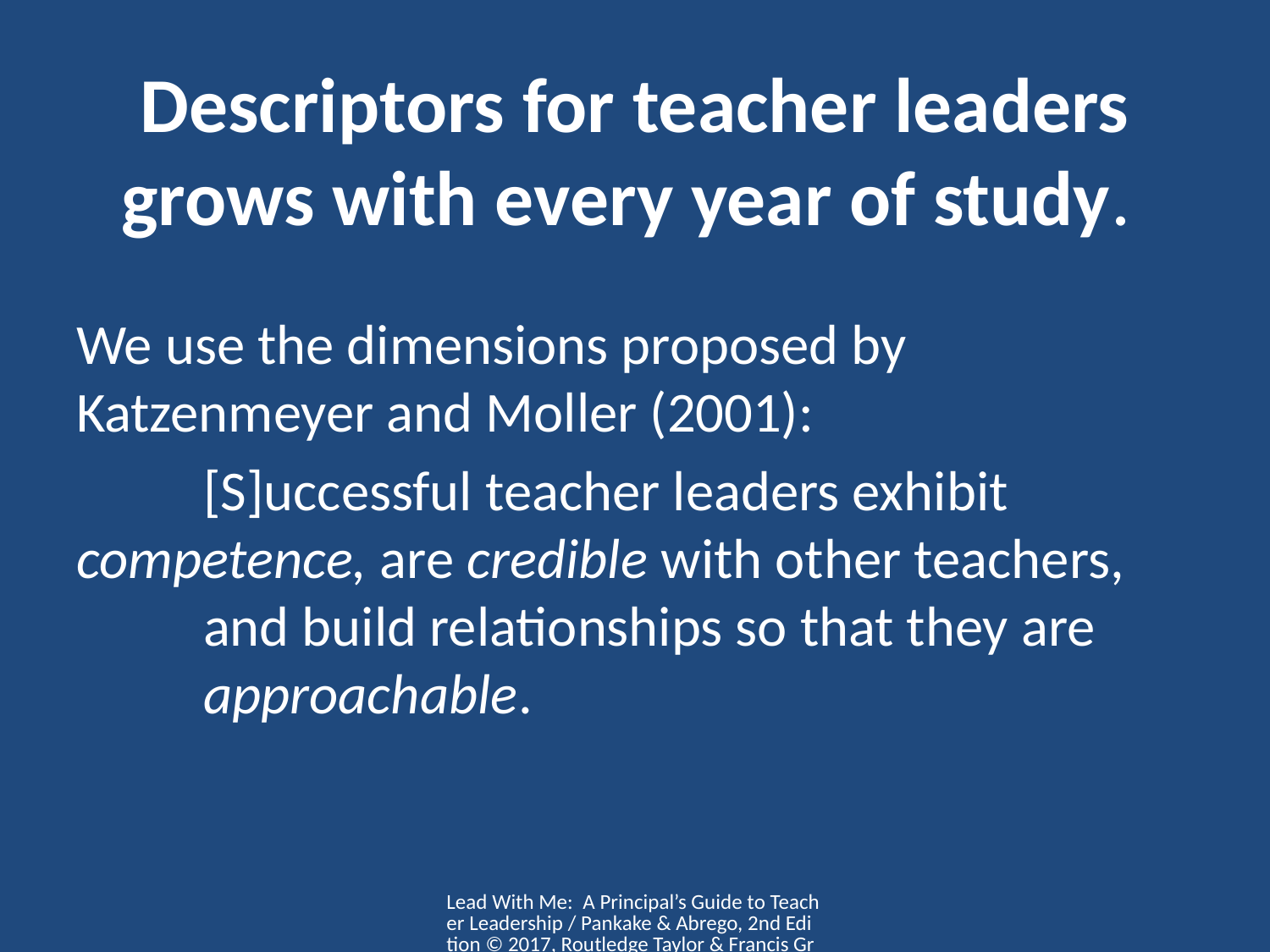

# Descriptors for teacher leaders grows with every year of study.

We use the dimensions proposed by Katzenmeyer and Moller (2001):
	[S]uccessful teacher leaders exhibit 	competence, are credible with other teachers, 	and build relationships so that they are 	approachable.
Lead With Me:  A Principal’s Guide to Teacher Leadership / Pankake & Abrego, 2nd Edition © 2017, Routledge Taylor & Francis Group